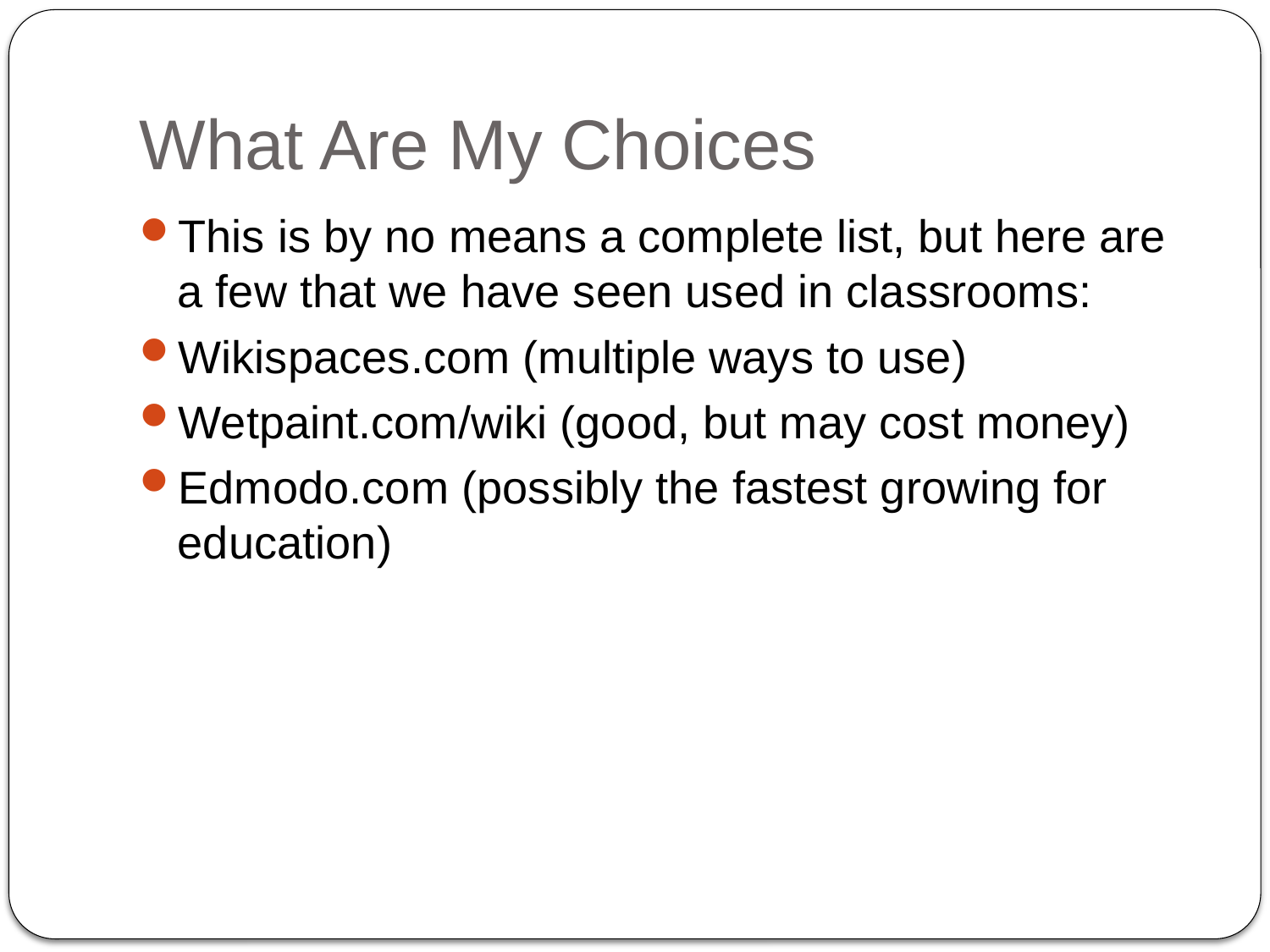

# What Are My Choices
This is by no means a complete list, but here are a few that we have seen used in classrooms:
Wikispaces.com (multiple ways to use)
Wetpaint.com/wiki (good, but may cost money)
Edmodo.com (possibly the fastest growing for education)